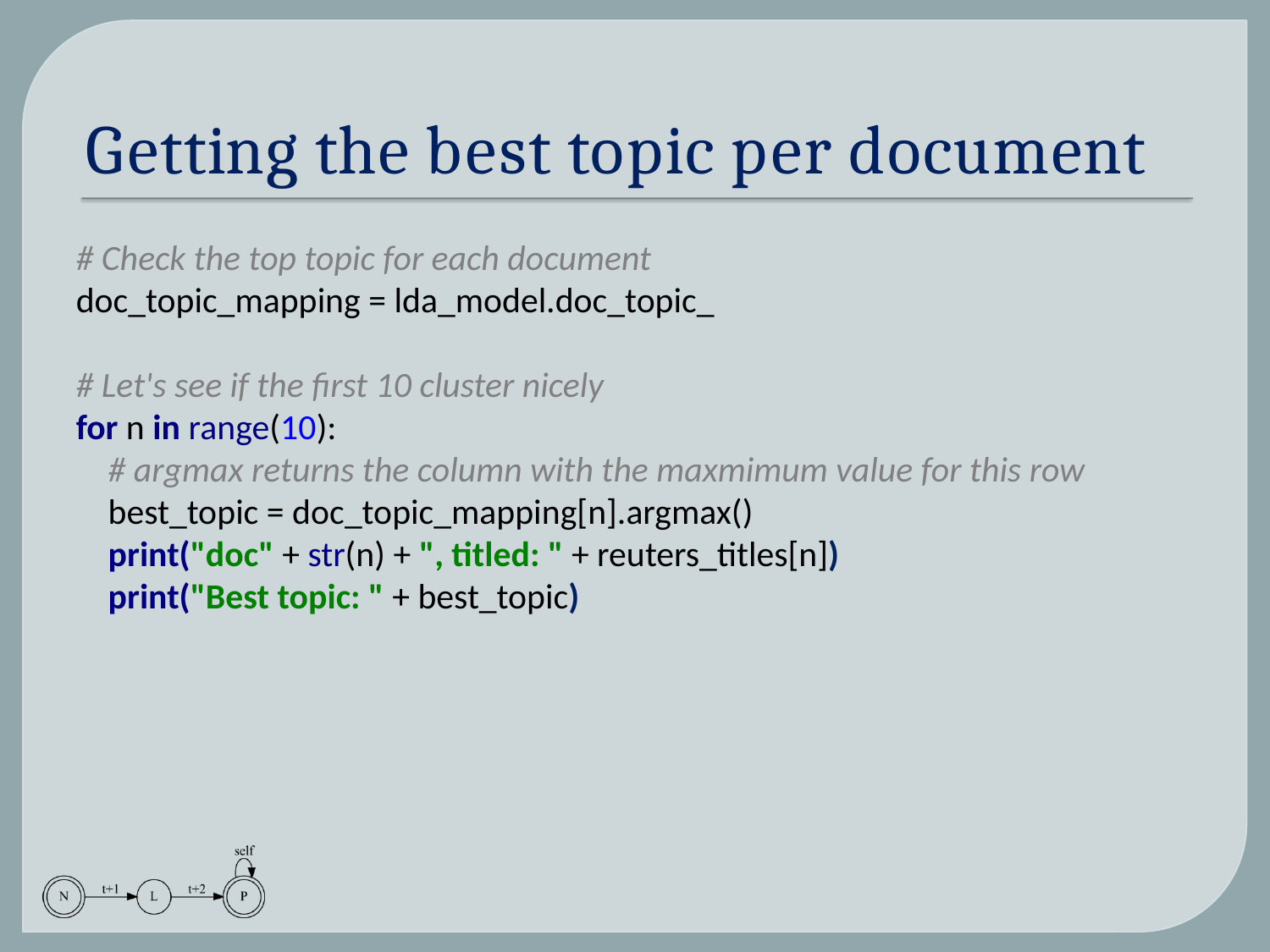

# Getting the best topic per document
# Check the top topic for each document doc_topic_mapping = lda_model.doc_topic_ # Let's see if the first 10 cluster nicely for n in range(10):
    # argmax returns the column with the maxmimum value for this row
    best_topic = doc_topic_mapping[n].argmax()
    print("doc" + str(n) + ", titled: " + reuters_titles[n])
    print("Best topic: " + best_topic)